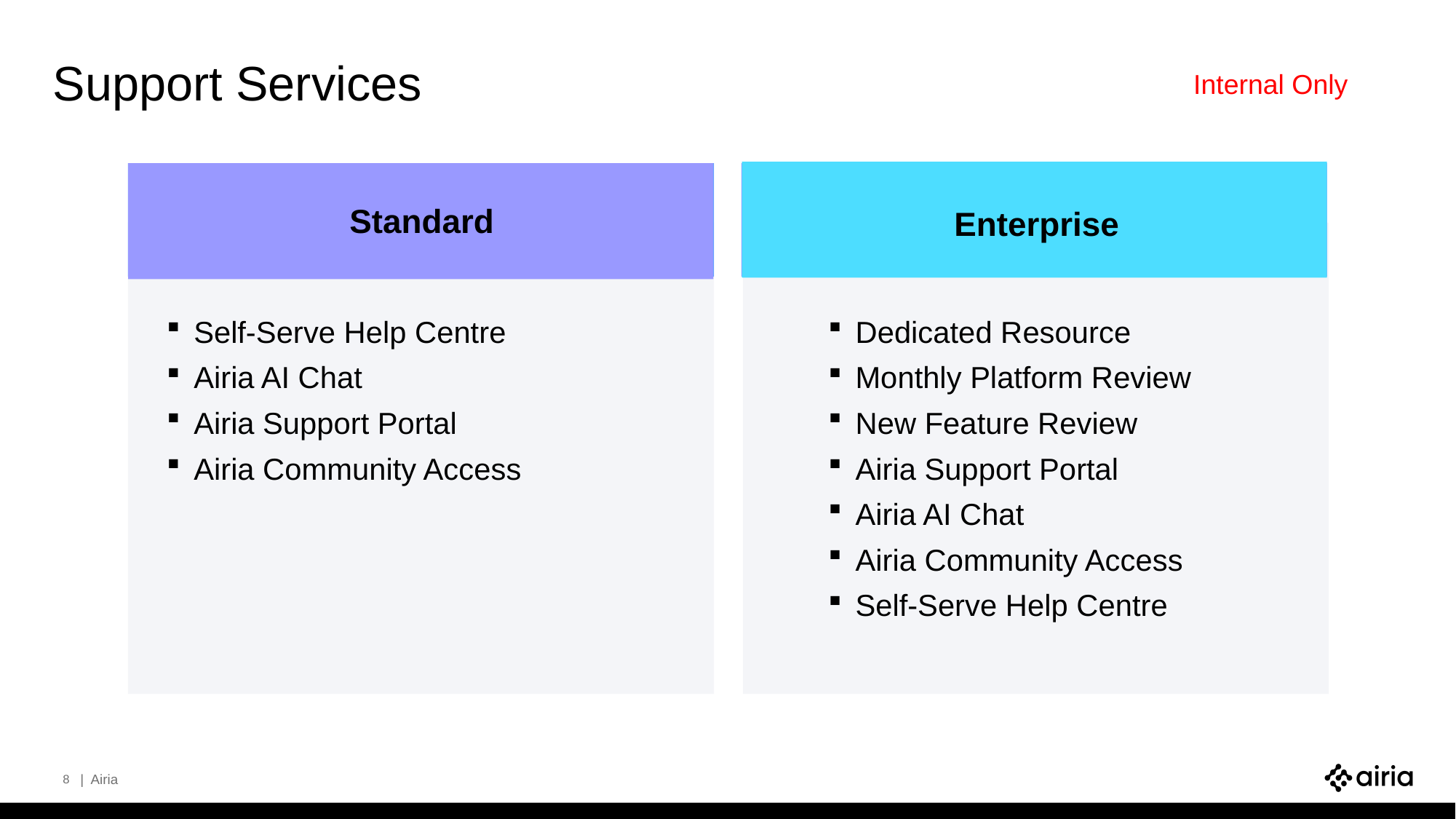

# Support Services
Internal Only

Standard
Enterprise
Self-Serve Help Centre
Airia AI Chat
Airia Support Portal
Airia Community Access
Dedicated Resource
Monthly Platform Review
New Feature Review
Airia Support Portal
Airia AI Chat
Airia Community Access
Self-Serve Help Centre

8
|  Airia